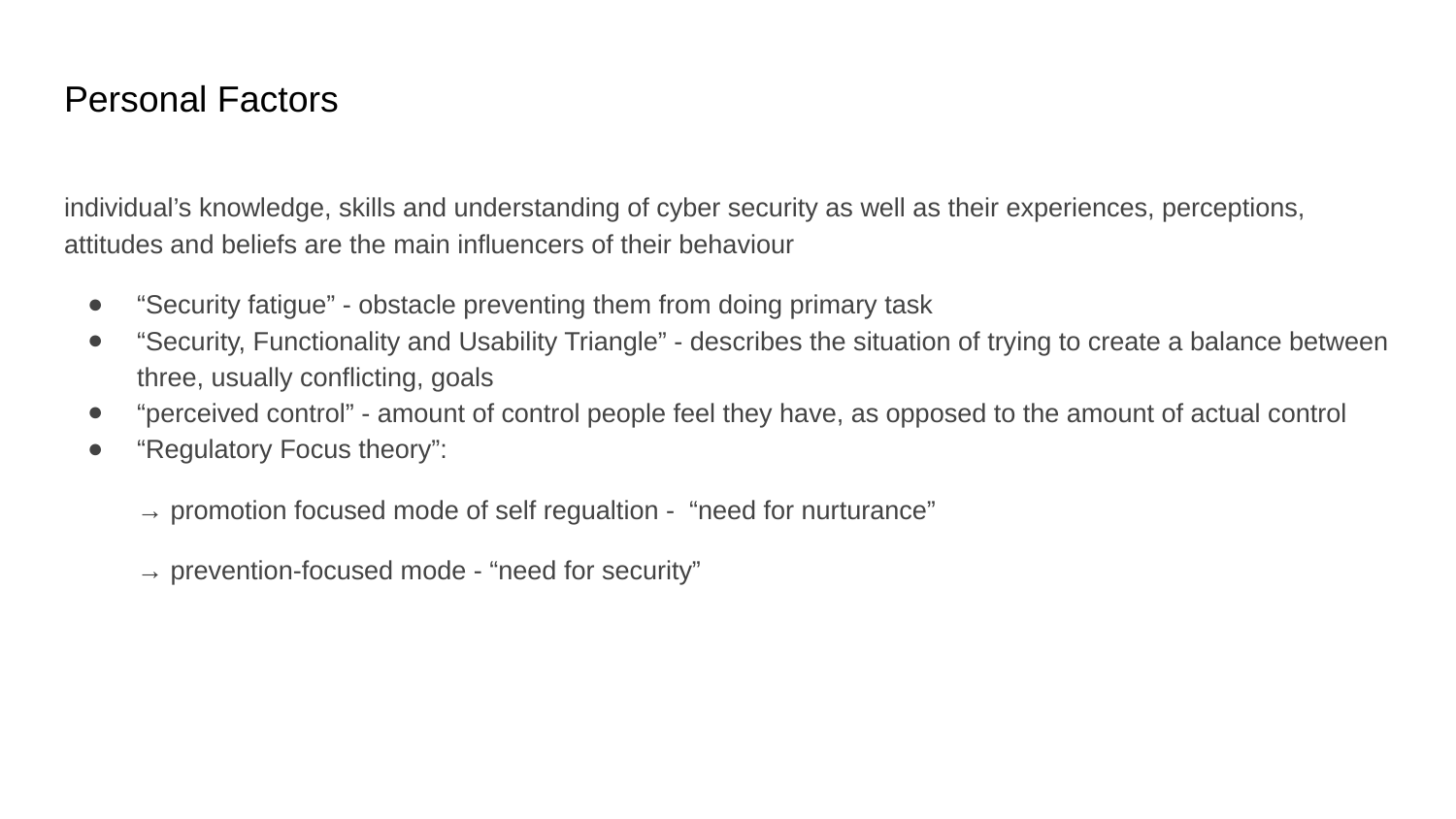

# Personal Factors
individual’s knowledge, skills and understanding of cyber security as well as their experiences, perceptions, attitudes and beliefs are the main influencers of their behaviour
“Security fatigue” - obstacle preventing them from doing primary task
“Security, Functionality and Usability Triangle” - describes the situation of trying to create a balance between three, usually conflicting, goals
“perceived control” - amount of control people feel they have, as opposed to the amount of actual control
“Regulatory Focus theory”:
→ promotion focused mode of self regualtion -  “need for nurturance”
          → prevention-focused mode - “need for security”